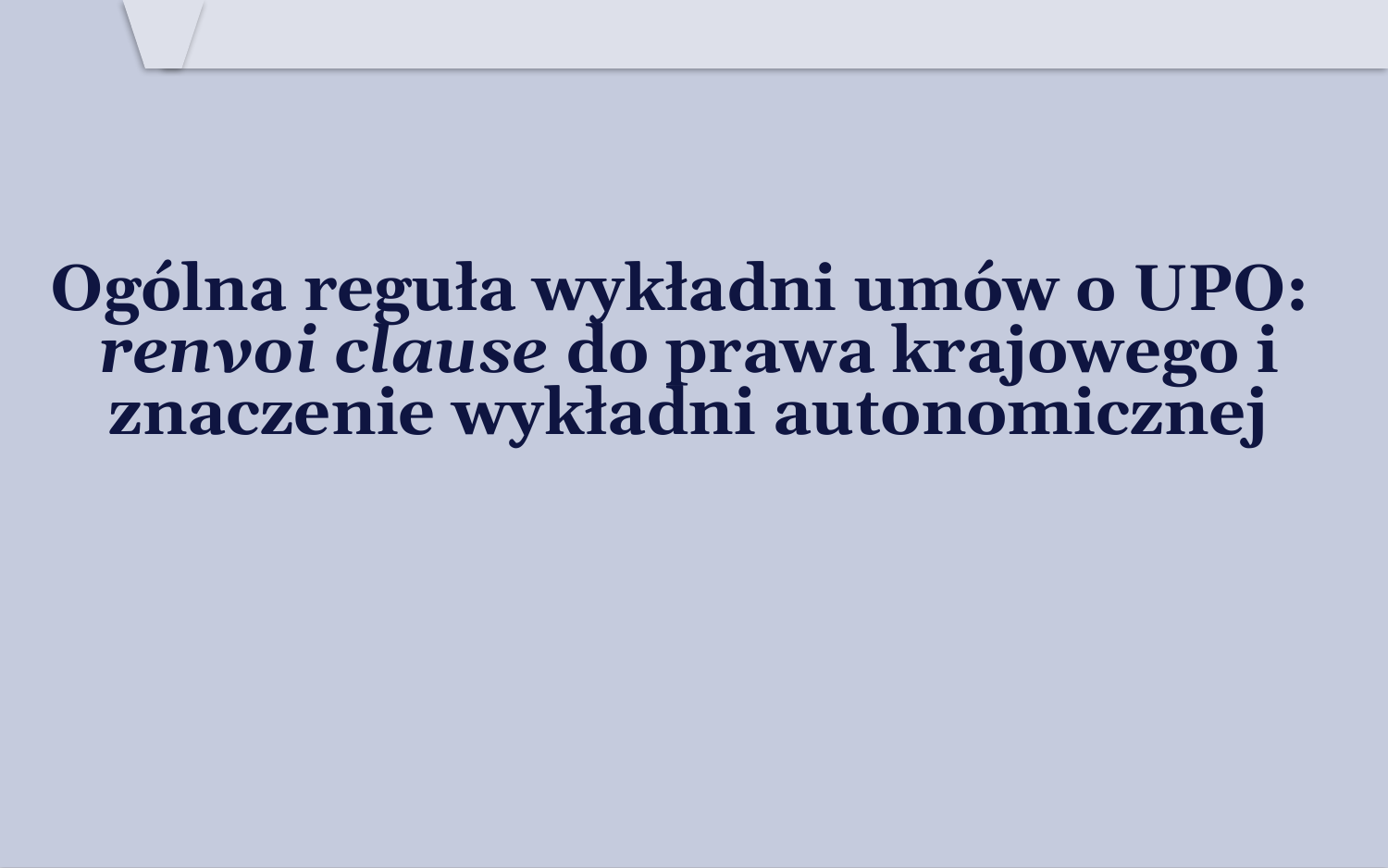

# Ogólna reguła wykładni umów o UPO: renvoi clause do prawa krajowego i znaczenie wykładni autonomicznej